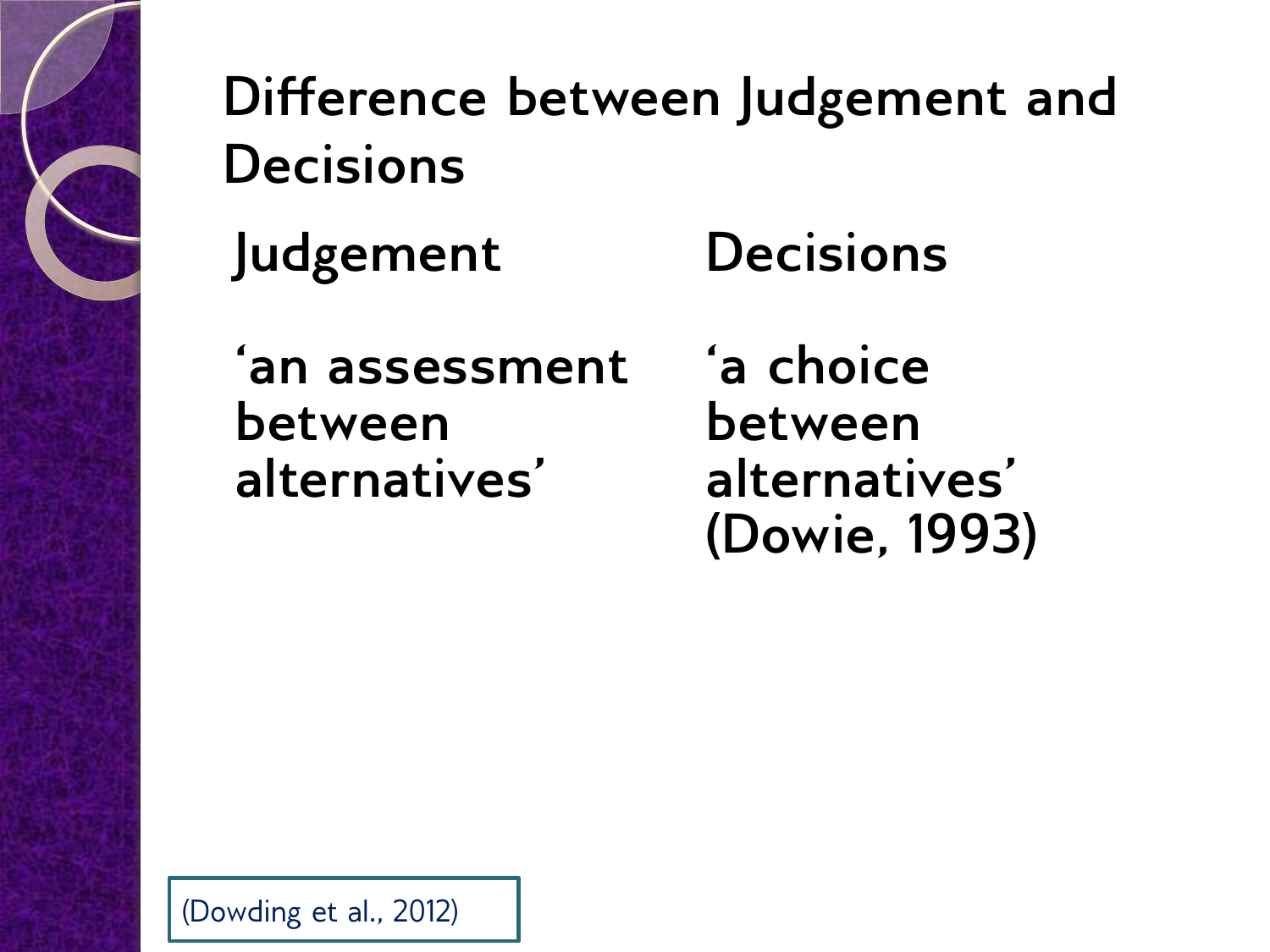

Difference between Judgement and Decisions

| Judgement ‘an assessment between alternatives’ | Decisions ‘a choice between alternatives’ (Dowie, 1993) |
| --- | --- |
(Dowding et al., 2012))